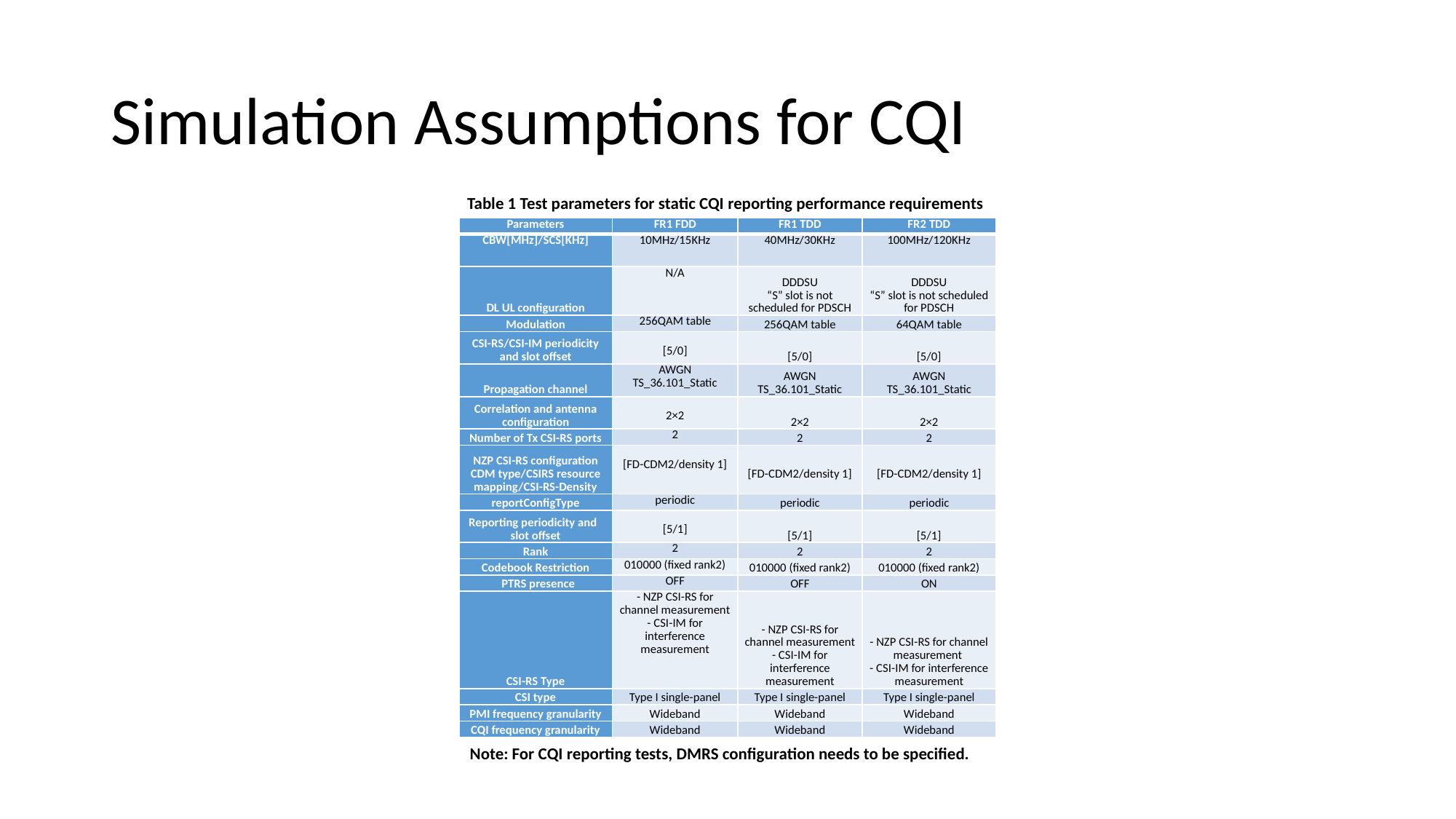

# Simulation Assumptions for CQI
                          Table 1 Test parameters for static CQI reporting performance requirements
| Parameters | FR1 FDD | FR1 TDD | FR2 TDD |
| --- | --- | --- | --- |
| CBW[MHz]/SCS[KHz] | 10MHz/15KHz | 40MHz/30KHz | 100MHz/120KHz |
| DL UL configuration | N/A | DDDSU “S” slot is not scheduled for PDSCH | DDDSU “S” slot is not scheduled for PDSCH |
| Modulation | 256QAM table | 256QAM table | 64QAM table |
| CSI-RS/CSI-IM periodicity and slot offset | [5/0] | [5/0] | [5/0] |
| Propagation channel | AWGN TS\_36.101\_Static | AWGN TS\_36.101\_Static | AWGN TS\_36.101\_Static |
| Correlation and antenna configuration | 2×2 | 2×2 | 2×2 |
| Number of Tx CSI-RS ports | 2 | 2 | 2 |
| NZP CSI-RS configuration CDM type/CSIRS resource mapping/CSI-RS-Density | [FD-CDM2/density 1] | [FD-CDM2/density 1] | [FD-CDM2/density 1] |
| reportConfigType | periodic | periodic | periodic |
| Reporting periodicity and slot offset | [5/1] | [5/1] | [5/1] |
| Rank | 2 | 2 | 2 |
| Codebook Restriction | 010000 (fixed rank2) | 010000 (fixed rank2) | 010000 (fixed rank2) |
| PTRS presence | OFF | OFF | ON |
| CSI-RS Type | - NZP CSI-RS for channel measurement - CSI-IM for interference measurement | - NZP CSI-RS for channel measurement - CSI-IM for interference measurement | - NZP CSI-RS for channel measurement - CSI-IM for interference measurement |
| CSI type | Type I single-panel | Type I single-panel | Type I single-panel |
| PMI frequency granularity | Wideband | Wideband | Wideband |
| CQI frequency granularity | Wideband | Wideband | Wideband |
Note: For CQI reporting tests, DMRS configuration needs to be specified.